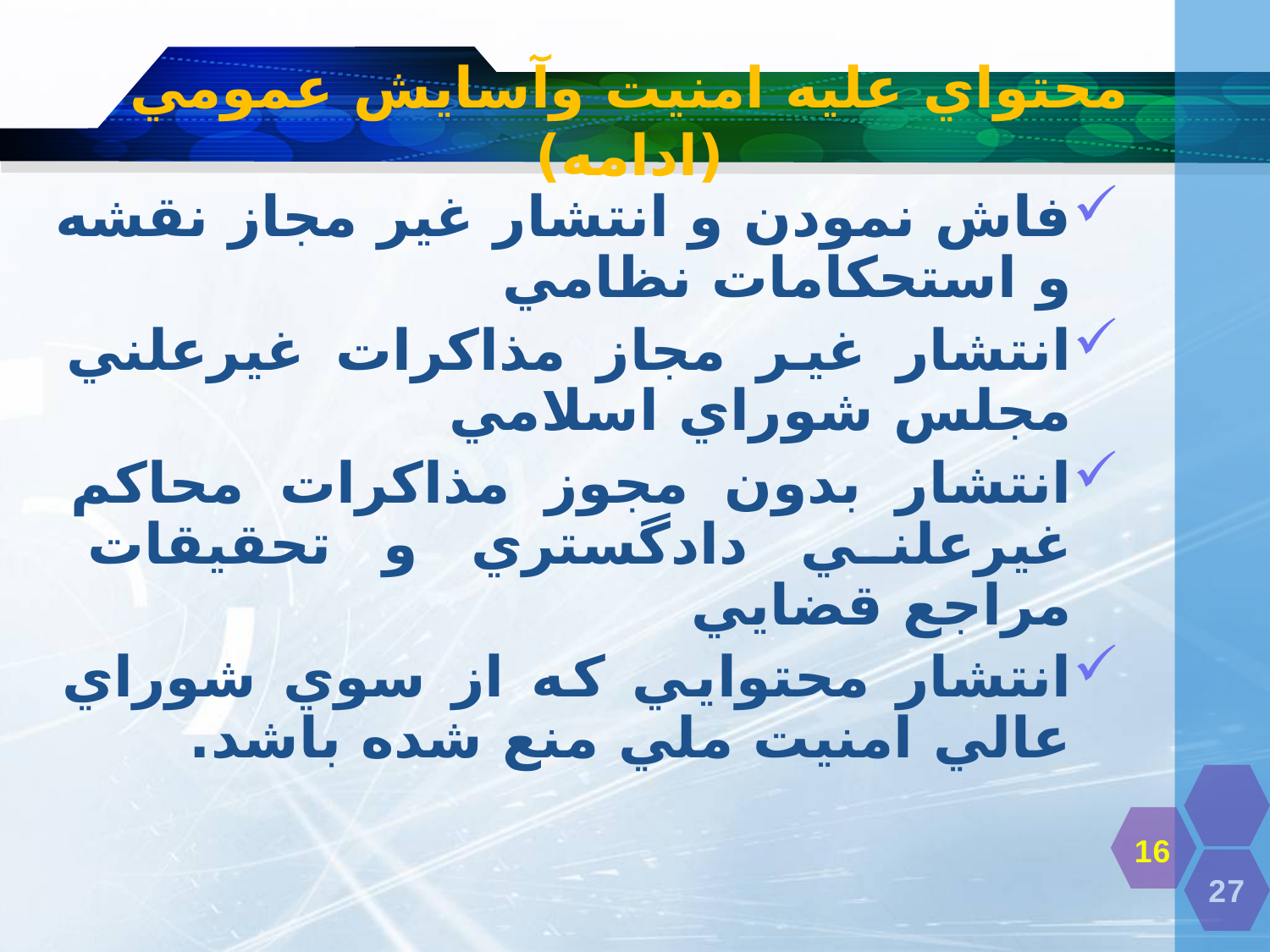

# محتواي عليه امنيت وآسايش عمومي (ادامه)
فاش نمودن و انتشار غير مجاز نقشه و استحكامات نظامي
انتشار غير مجاز مذاكرات غيرعلني مجلس شوراي اسلامي
انتشار بدون مجوز مذاكرات محاكم غيرعلني دادگستري و تحقيقات مراجع قضايي
انتشار محتوايي که از سوي شوراي عالي امنيت ملي منع شده باشد.

16
27